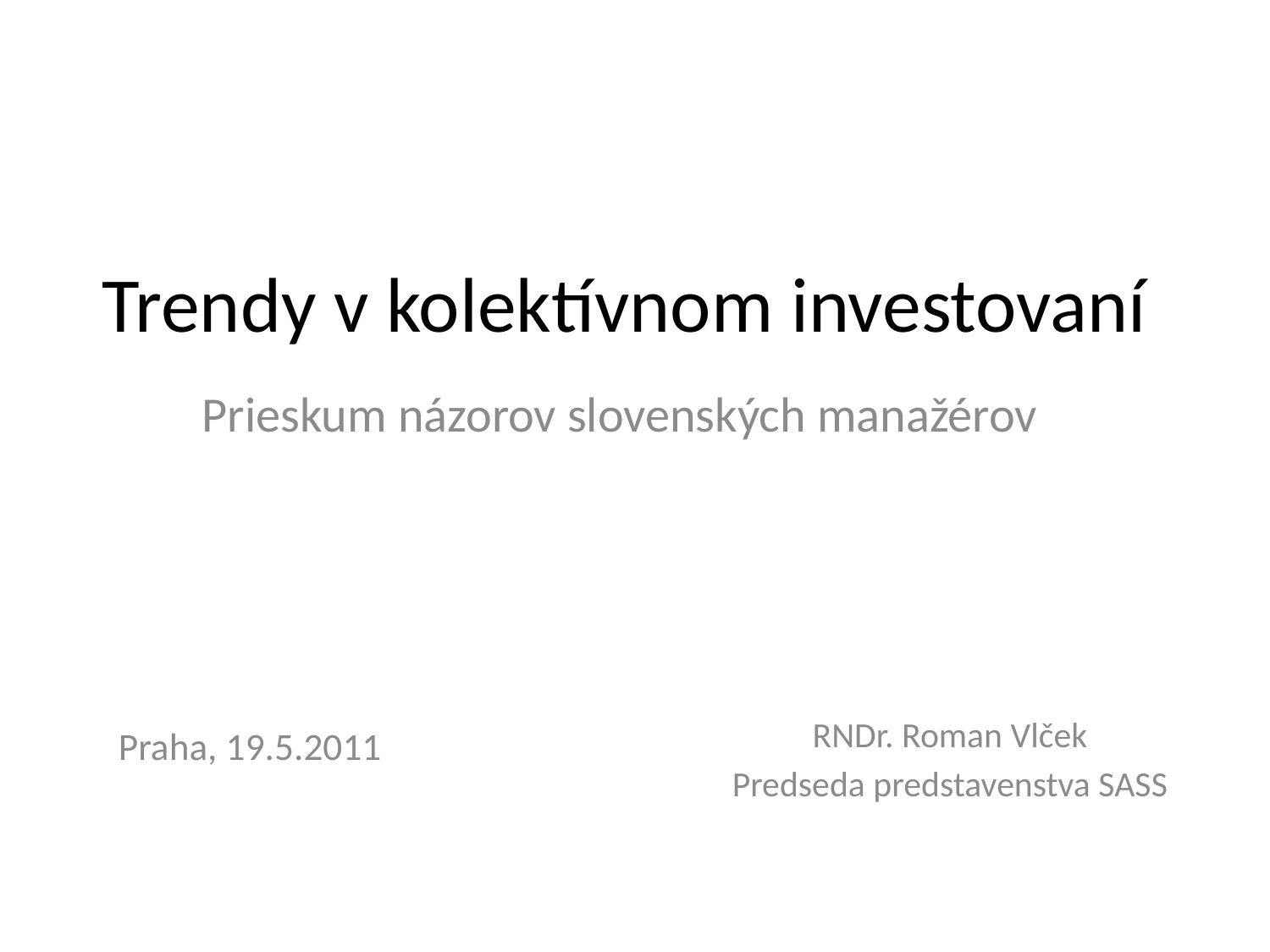

# Trendy v kolektívnom investovaní
Prieskum názorov slovenských manažérov
RNDr. Roman Vlček
Predseda predstavenstva SASS
Praha, 19.5.2011